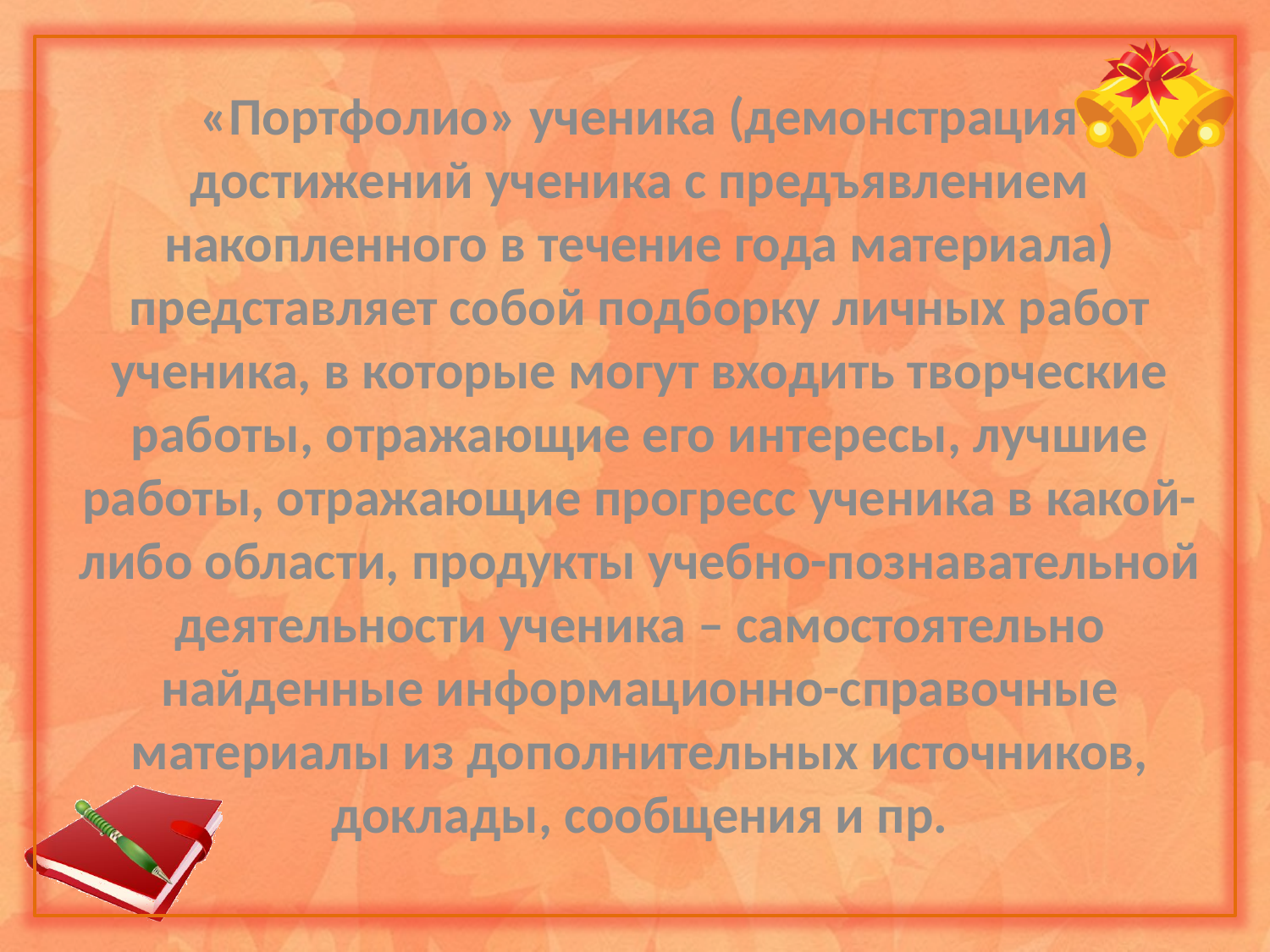

«Портфолио» ученика (демонстрация достижений ученика с предъявлением накопленного в течение года материала) представляет собой подборку личных работ ученика, в которые могут входить творческие работы, отражающие его интересы, лучшие работы, отражающие прогресс ученика в какой-либо области, продукты учебно-познавательной деятельности ученика – самостоятельно найденные информационно-справочные материалы из дополнительных источников, доклады, сообщения и пр.